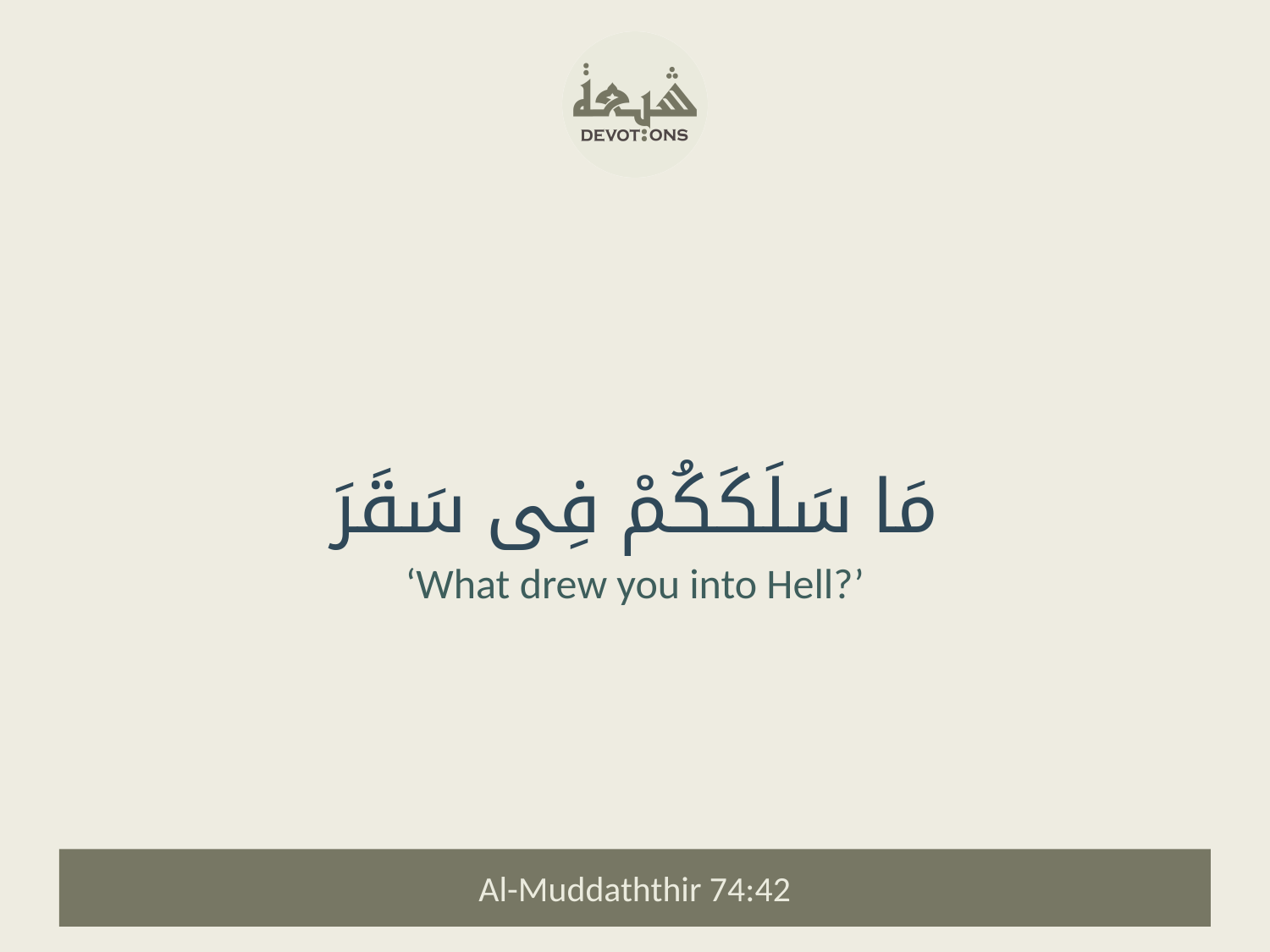

مَا سَلَكَكُمْ فِى سَقَرَ
‘What drew you into Hell?’
Al-Muddaththir 74:42